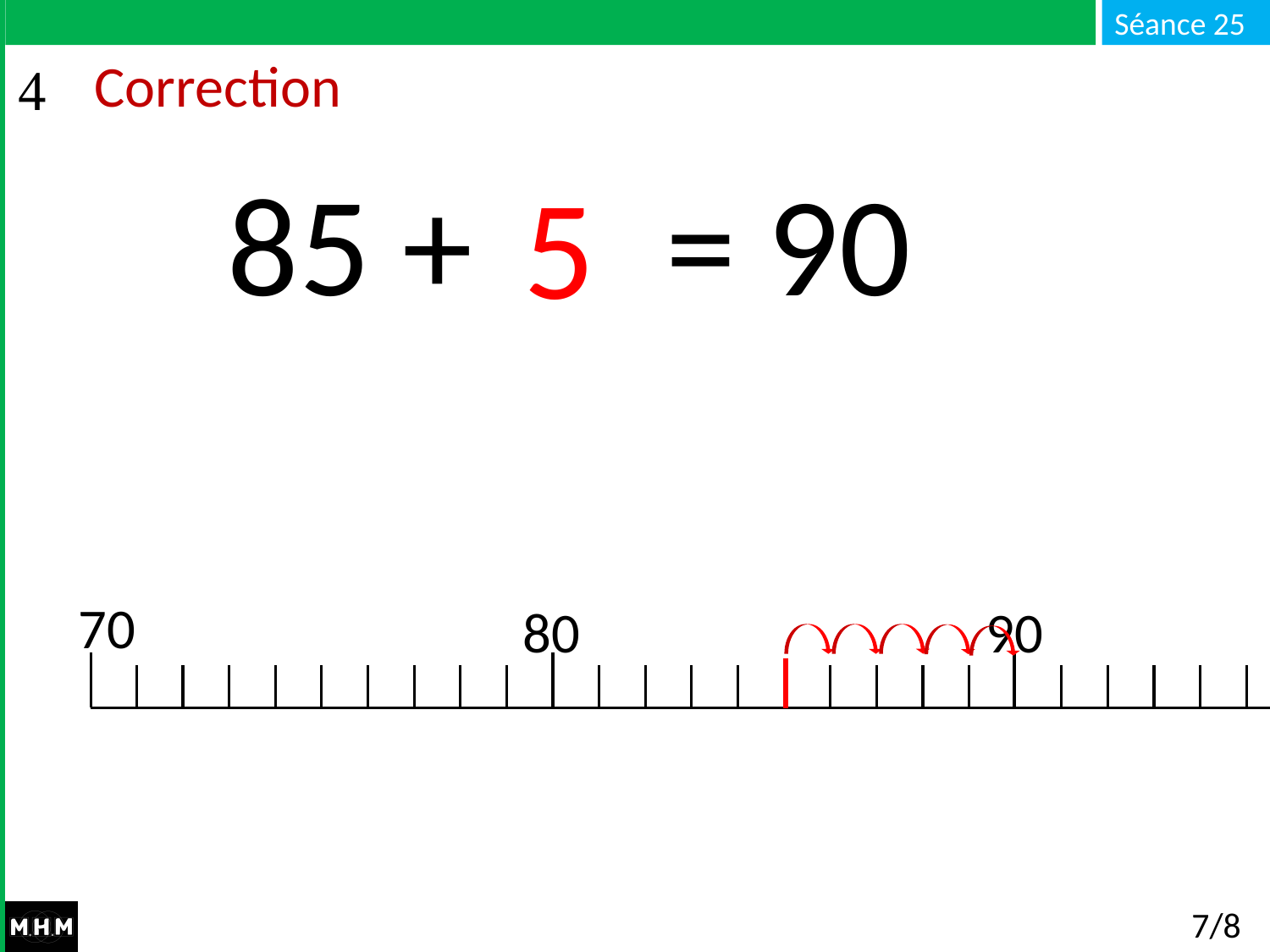

# Correction
 85 + …  = 90
5
70
90
80

7/8